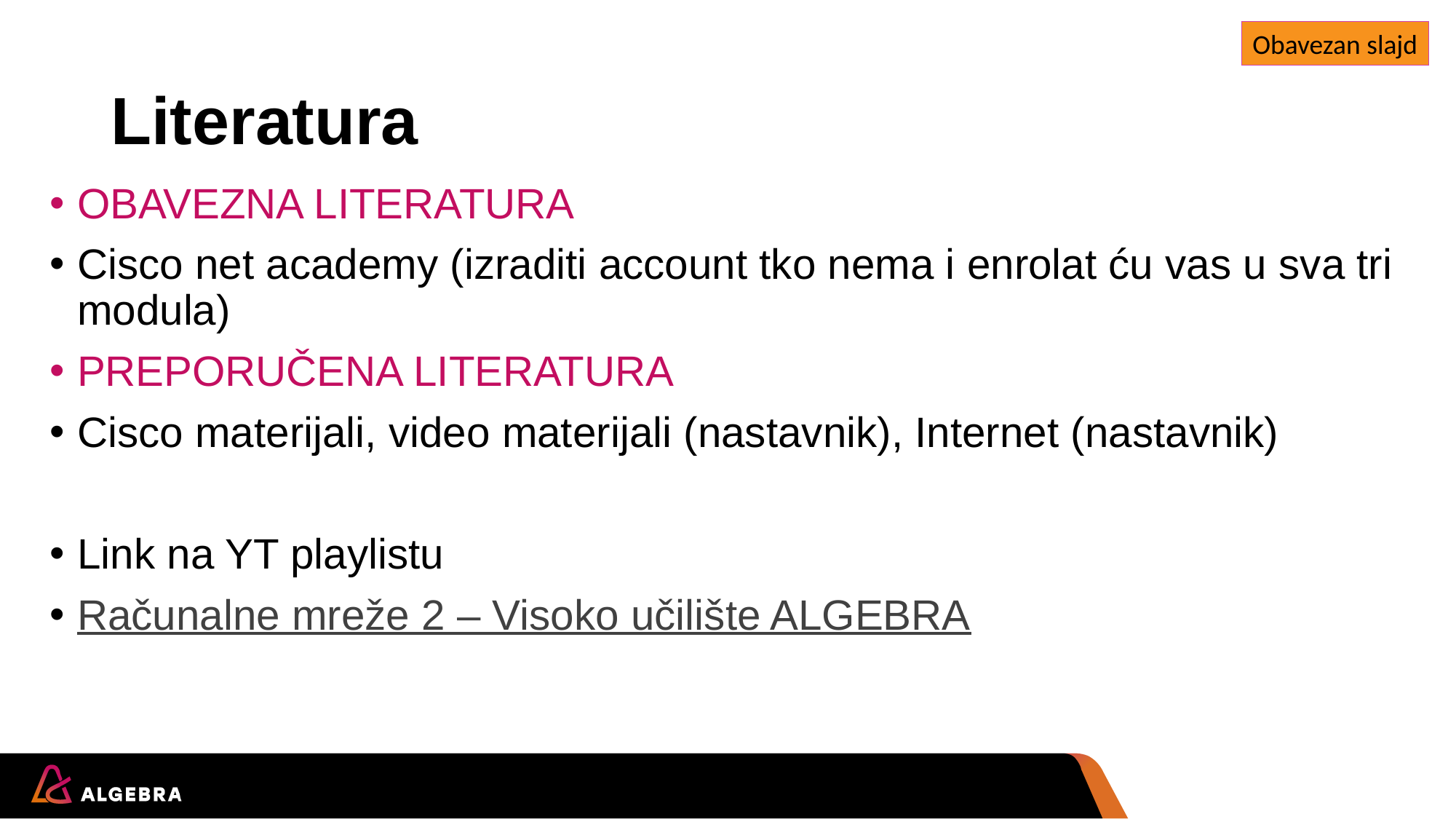

Obavezan slajd
# Literatura
OBAVEZNA LITERATURA
Cisco net academy (izraditi account tko nema i enrolat ću vas u sva tri modula)
PREPORUČENA LITERATURA
Cisco materijali, video materijali (nastavnik), Internet (nastavnik)

Link na YT playlistu
Računalne mreže 2 – Visoko učilište ALGEBRA